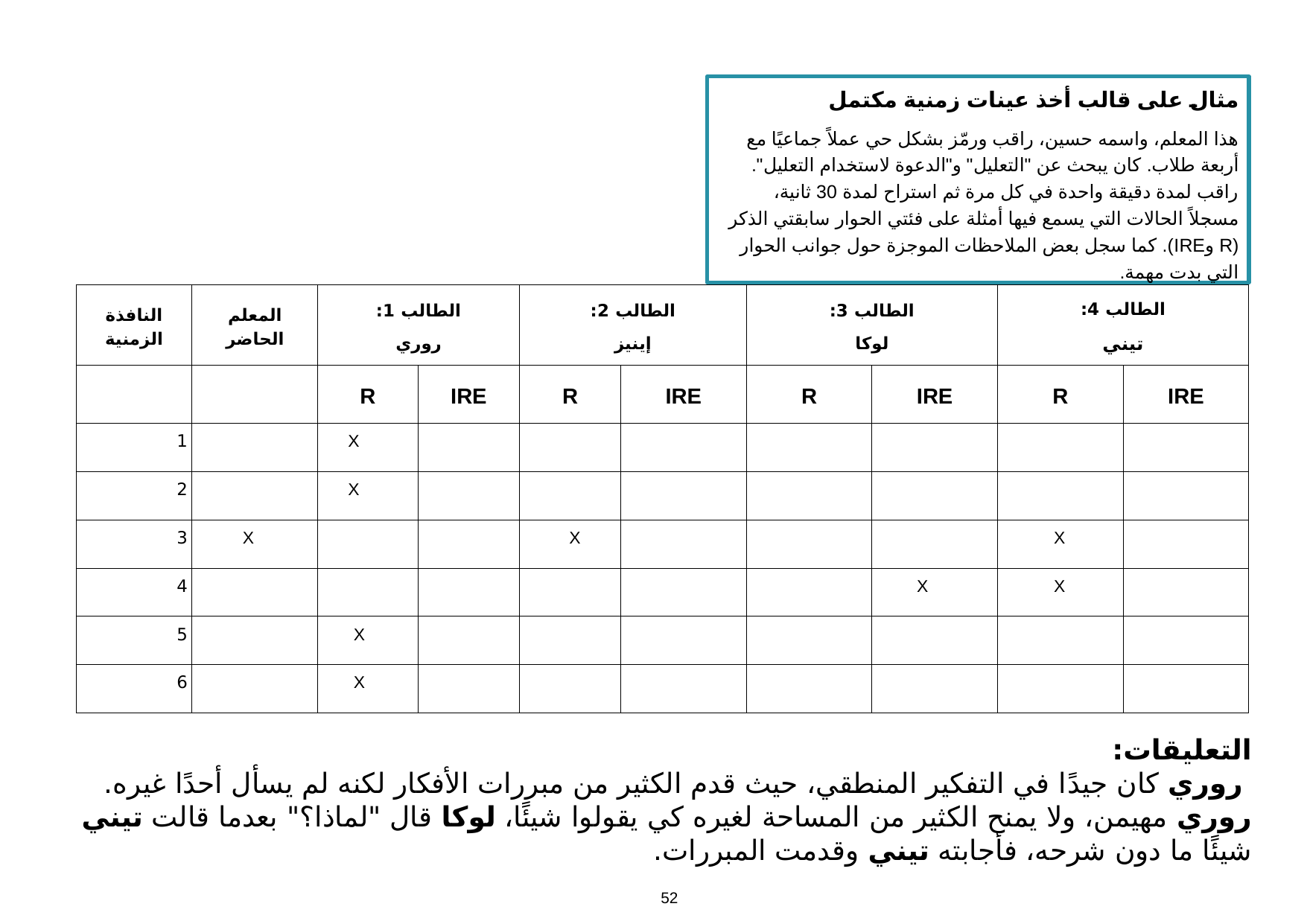

مثال على قالب أخذ عينات زمنية مكتمل
هذا المعلم، واسمه حسين، راقب ورمّز بشكل حي عملاً جماعيًا مع أربعة طلاب. كان يبحث عن "التعليل" و"الدعوة لاستخدام التعليل". راقب لمدة دقيقة واحدة في كل مرة ثم استراح لمدة 30 ثانية، مسجلاً الحالات التي يسمع فيها أمثلة على فئتي الحوار سابقتي الذكر (R وIRE). كما سجل بعض الملاحظات الموجزة حول جوانب الحوار التي بدت مهمة.
| النافذة الزمنية | المعلم الحاضر | الطالب 1: روري |  | الطالب 2: إينيز |  | الطالب 3: لوكا |  | الطالب 4: تيني |  |
| --- | --- | --- | --- | --- | --- | --- | --- | --- | --- |
|  |  | R | IRE | R | IRE | R | IRE | R | IRE |
| 1 |  | X |  |  |  |  |  |  |  |
| 2 |  | X |  |  |  |  |  |  |  |
| 3 | X |  |  | X |  |  |  | X |  |
| 4 |  |  |  |  |  |  | X | X |  |
| 5 |  | X |  |  |  |  |  |  |  |
| 6 |  | X |  |  |  |  |  |  |  |
التعليقات:
 روري كان جيدًا في التفكير المنطقي، حيث قدم الكثير من مبررات الأفكار لكنه لم يسأل أحدًا غيره. روري مهيمن، ولا يمنح الكثير من المساحة لغيره كي يقولوا شيئًا، لوكا قال "لماذا؟" بعدما قالت تيني شيئًا ما دون شرحه، فأجابته تيني وقدمت المبررات.
52